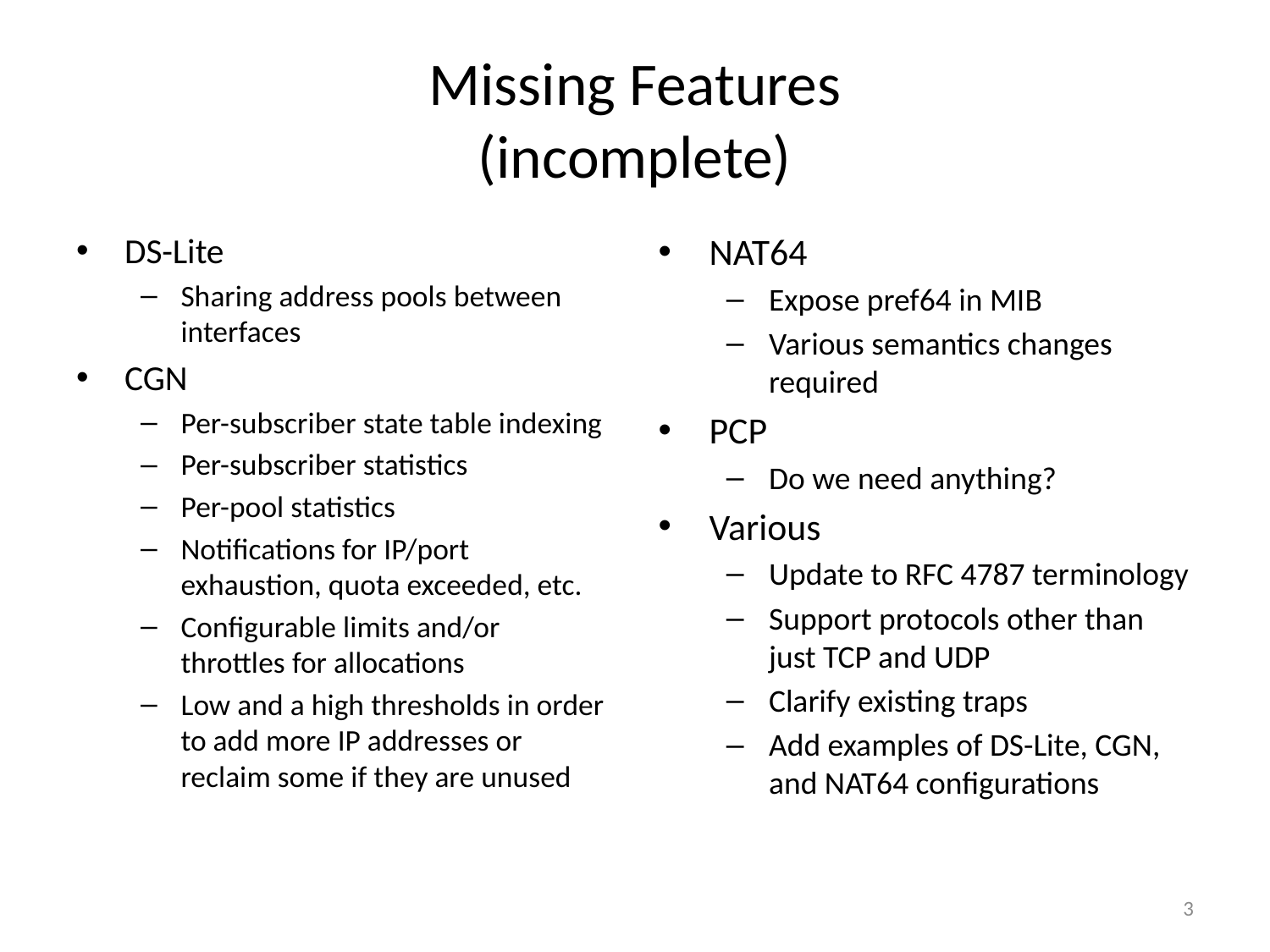

# Missing Features (incomplete)
DS-Lite
Sharing address pools between interfaces
CGN
Per-subscriber state table indexing
Per-subscriber statistics
Per-pool statistics
Notifications for IP/port exhaustion, quota exceeded, etc.
Configurable limits and/or throttles for allocations
Low and a high thresholds in order to add more IP addresses or reclaim some if they are unused
NAT64
Expose pref64 in MIB
Various semantics changes required
PCP
Do we need anything?
Various
Update to RFC 4787 terminology
Support protocols other than just TCP and UDP
Clarify existing traps
Add examples of DS-Lite, CGN, and NAT64 configurations
3